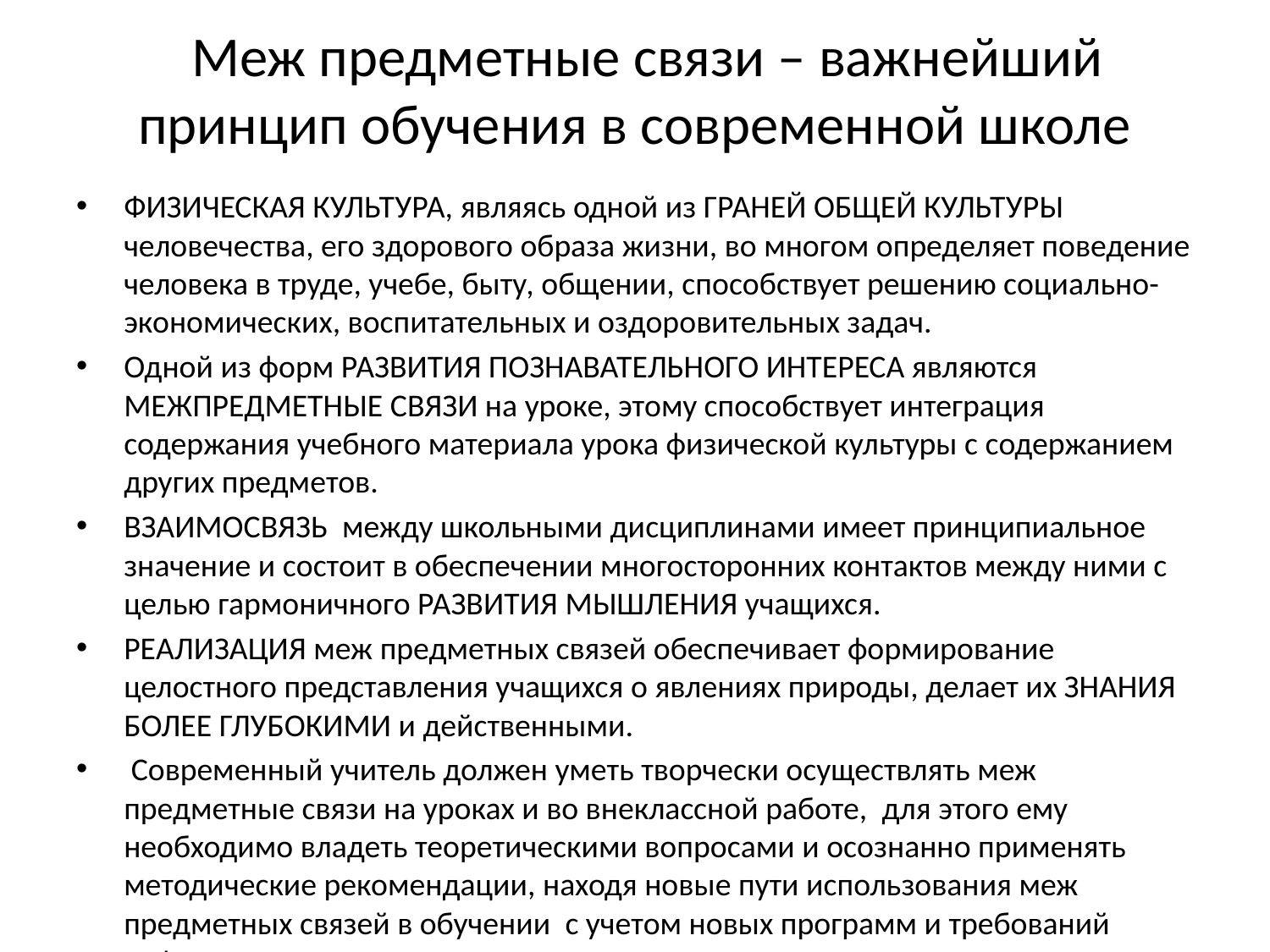

# Меж предметные связи – важнейший принцип обучения в современной школе

ФИЗИЧЕСКАЯ КУЛЬТУРА, являясь одной из ГРАНЕЙ ОБЩЕЙ КУЛЬТУРЫ человечества, его здорового образа жизни, во многом определяет поведение человека в труде, учебе, быту, общении, способствует решению социально-экономических, воспитательных и оздоровительных задач.
Одной из форм РАЗВИТИЯ ПОЗНАВАТЕЛЬНОГО ИНТЕРЕСА являются МЕЖПРЕДМЕТНЫЕ СВЯЗИ на уроке, этому способствует интеграция содержания учебного материала урока физической культуры с содержанием других предметов.
ВЗАИМОСВЯЗЬ  между школьными дисциплинами имеет принципиальное значение и состоит в обеспечении многосторонних контактов между ними с целью гармоничного РАЗВИТИЯ МЫШЛЕНИЯ учащихся.
РЕАЛИЗАЦИЯ меж предметных связей обеспечивает формирование целостного представления учащихся о явлениях природы, делает их ЗНАНИЯ БОЛЕЕ ГЛУБОКИМИ и действенными.
 Современный учитель должен уметь творчески осуществлять меж предметные связи на уроках и во внеклассной работе,  для этого ему необходимо владеть теоретическими вопросами и осознанно применять методические рекомендации, находя новые пути использования меж предметных связей в обучении  с учетом новых программ и требований реформы школы.